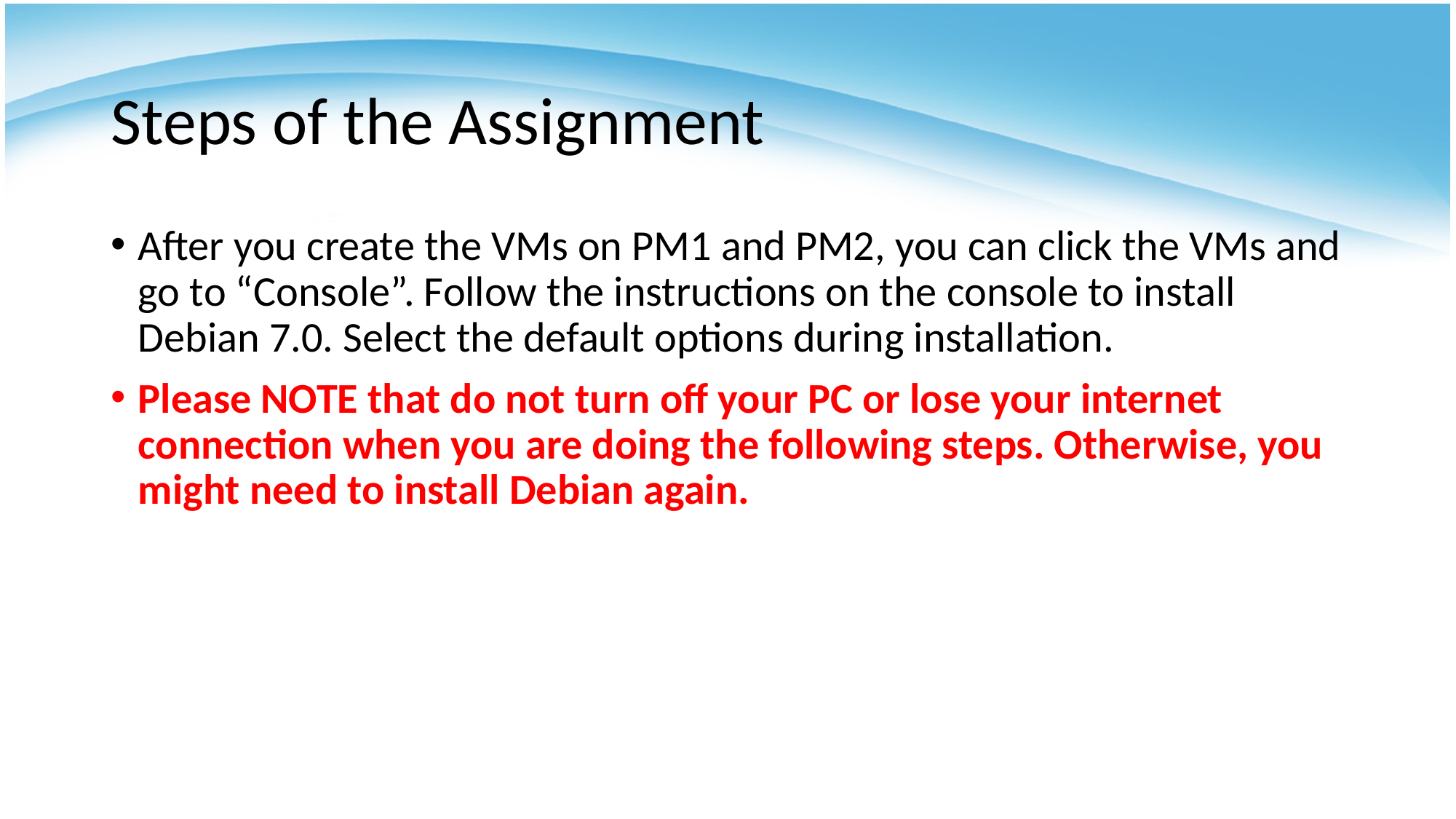

# Steps of the Assignment
After you create the VMs on PM1 and PM2, you can click the VMs and go to “Console”. Follow the instructions on the console to install Debian 7.0. Select the default options during installation.
Please NOTE that do not turn off your PC or lose your internet connection when you are doing the following steps. Otherwise, you might need to install Debian again.